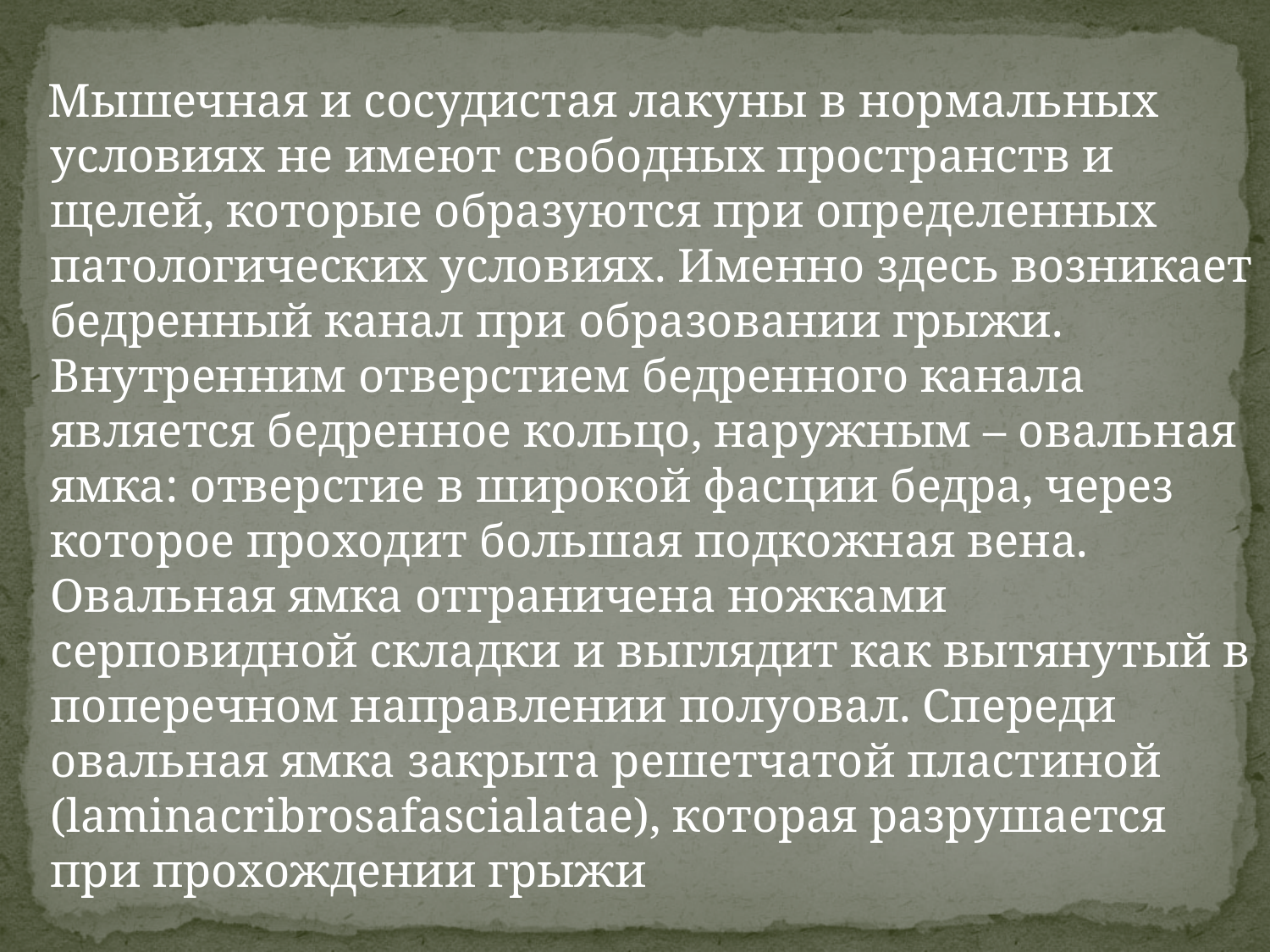

Мышечная и сосудистая лакуны в нормальных условиях не имеют свободных пространств и щелей, которые образуются при определенных патологических условиях. Именно здесь возникает бедренный канал при образовании грыжи. Внутренним отверстием бедренного канала является бедренное кольцо, наружным – овальная ямка: отверстие в широкой фасции бедра, через которое проходит большая подкожная вена. Овальная ямка отграничена ножками серповидной складки и выглядит как вытянутый в поперечном направлении полуовал. Спереди овальная ямка закрыта решетчатой пластиной (laminacribrosafascialatae), которая разрушается при прохождении грыжи